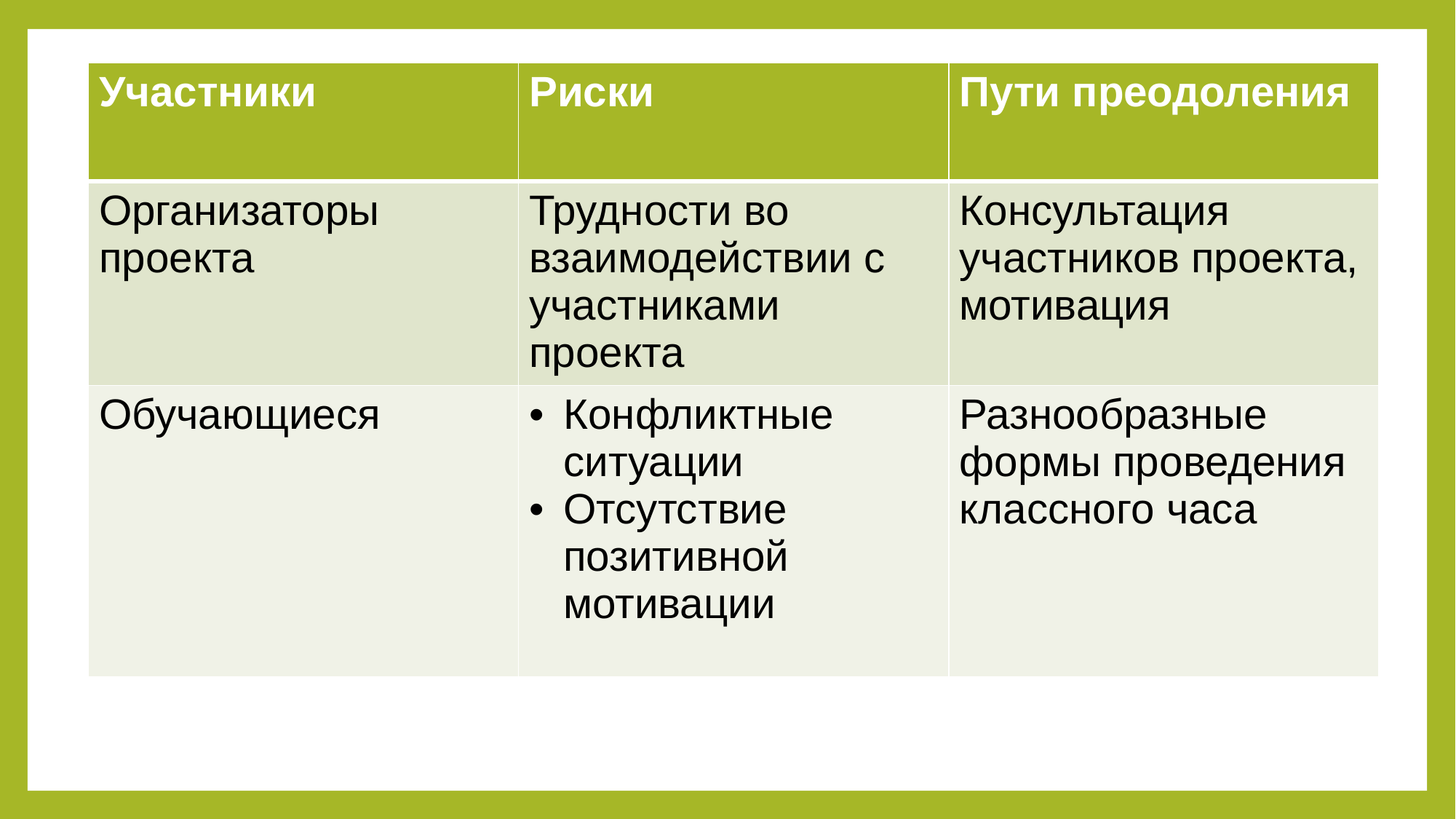

| Участники | Риски | Пути преодоления |
| --- | --- | --- |
| Организаторы проекта | Трудности во взаимодействии с участниками проекта | Консультация участников проекта, мотивация |
| Обучающиеся | Конфликтные ситуации Отсутствие позитивной мотивации | Разнообразные формы проведения классного часа |
#